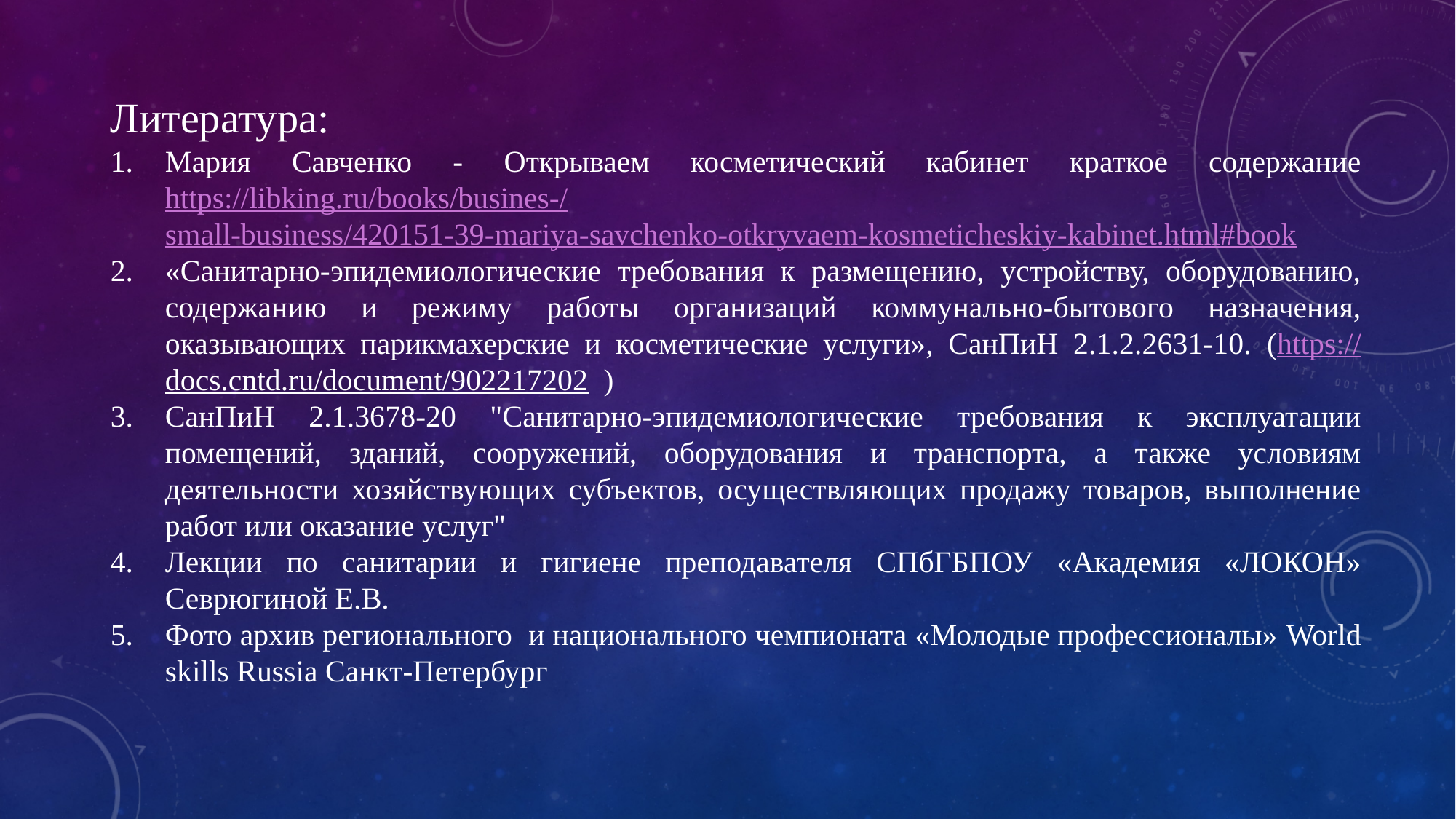

Литература:
Мария Савченко - Открываем косметический кабинет краткое содержание https://libking.ru/books/busines-/small-business/420151-39-mariya-savchenko-otkryvaem-kosmeticheskiy-kabinet.html#book
«Санитарно-эпидемиологические требования к размещению, устройству, оборудованию, содержанию и режиму работы организаций коммунально-бытового назначения, оказывающих парикмахерские и косметические услуги», СанПиН 2.1.2.2631-10. (https://docs.cntd.ru/document/902217202  )
СанПиН 2.1.3678-20 "Санитарно-эпидемиологические требования к эксплуатации помещений, зданий, сооружений, оборудования и транспорта, а также условиям деятельности хозяйствующих субъектов, осуществляющих продажу товаров, выполнение работ или оказание услуг"
Лекции по санитарии и гигиене преподавателя СПбГБПОУ «Академия «ЛОКОН» Севрюгиной Е.В.
Фото архив регионального  и национального чемпионата «Молодые профессионалы» World skills Russia Санкт-Петербург